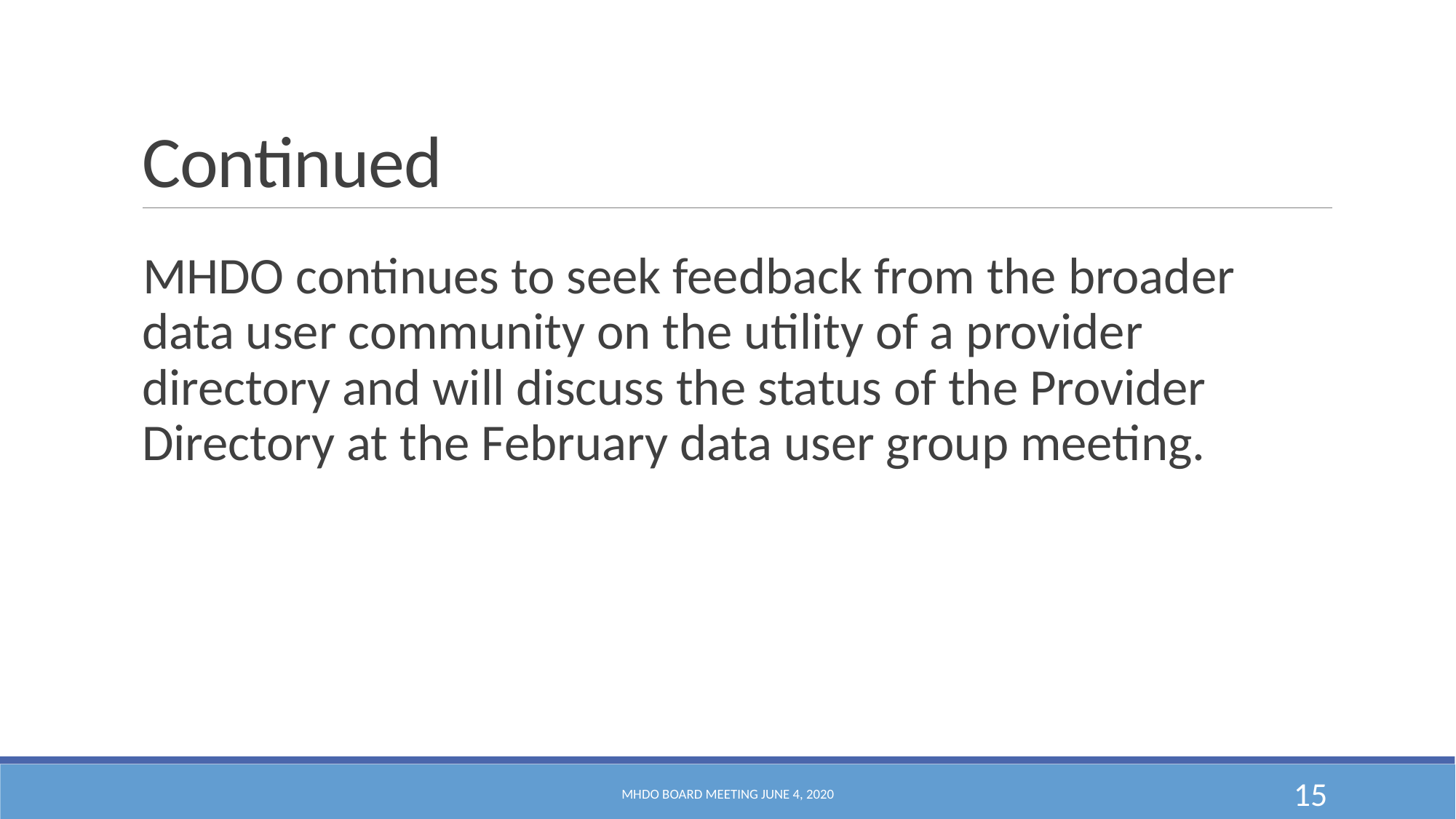

# Continued
MHDO continues to seek feedback from the broader data user community on the utility of a provider directory and will discuss the status of the Provider Directory at the February data user group meeting.

MHDO Board Meeting June 4, 2020
15